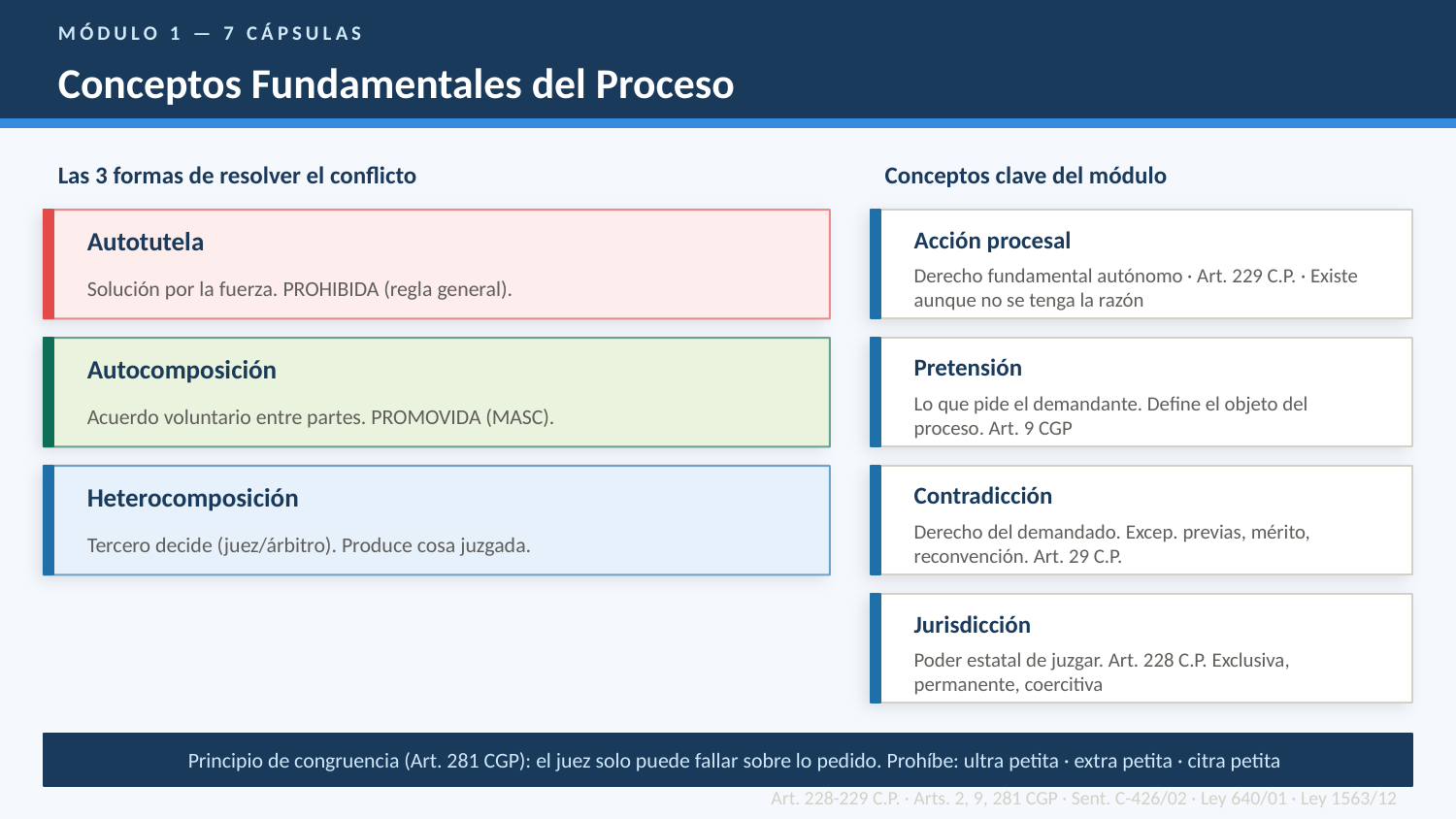

MÓDULO 1 — 7 CÁPSULAS
Conceptos Fundamentales del Proceso

Las 3 formas de resolver el conflicto
Conceptos clave del módulo

Autotutela
Acción procesal
Derecho fundamental autónomo · Art. 229 C.P. · Existe aunque no se tenga la razón
Solución por la fuerza. PROHIBIDA (regla general).

Autocomposición
Pretensión
Lo que pide el demandante. Define el objeto del proceso. Art. 9 CGP
Acuerdo voluntario entre partes. PROMOVIDA (MASC).

Heterocomposición
Contradicción
Derecho del demandado. Excep. previas, mérito, reconvención. Art. 29 C.P.
Tercero decide (juez/árbitro). Produce cosa juzgada.

Jurisdicción
Poder estatal de juzgar. Art. 228 C.P. Exclusiva, permanente, coercitiva

Principio de congruencia (Art. 281 CGP): el juez solo puede fallar sobre lo pedido. Prohíbe: ultra petita · extra petita · citra petita
Art. 228-229 C.P. · Arts. 2, 9, 281 CGP · Sent. C-426/02 · Ley 640/01 · Ley 1563/12